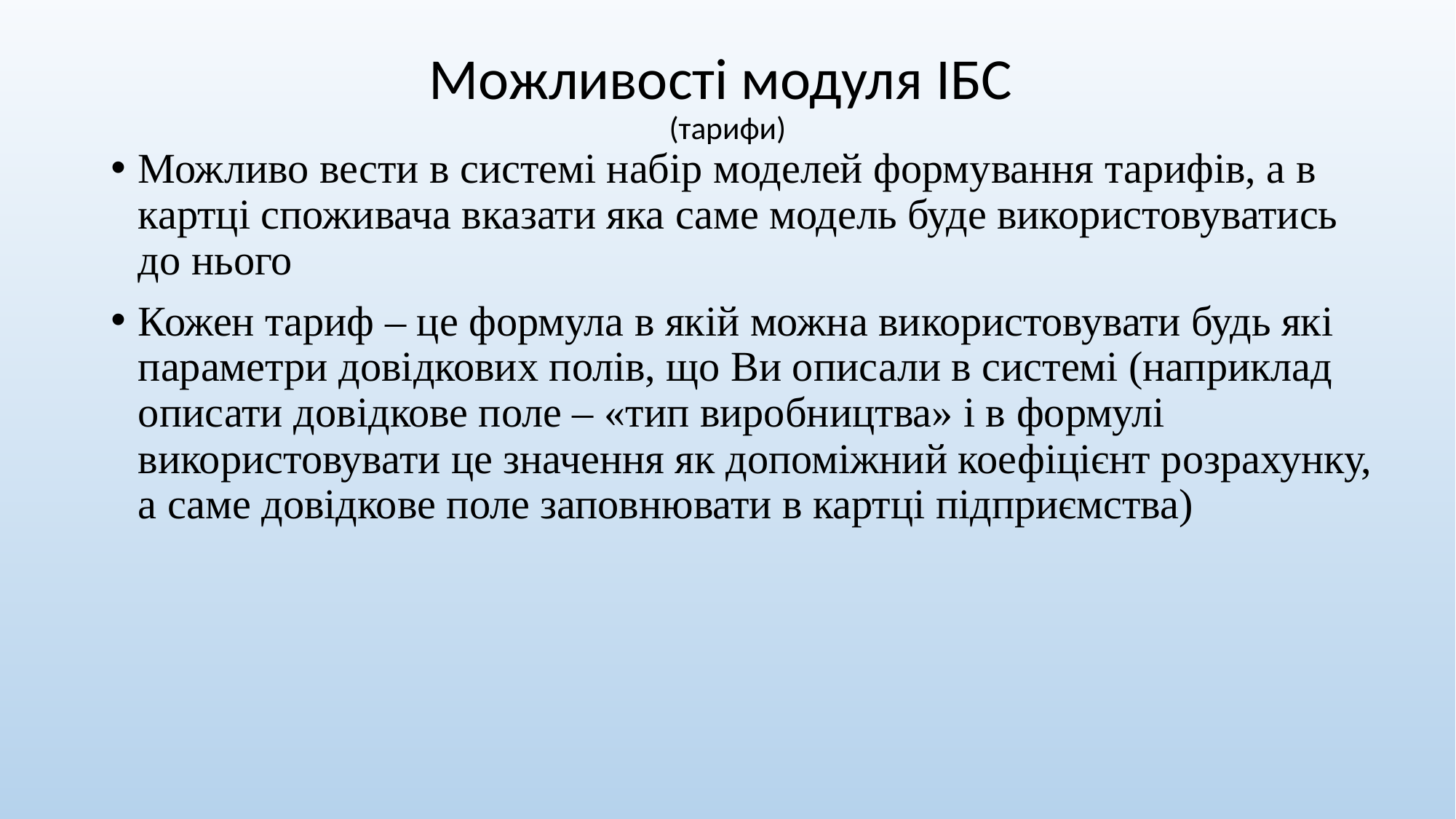

# Можливості модуля ІБС (тарифи)
Можливо вести в системі набір моделей формування тарифів, а в картці споживача вказати яка саме модель буде використовуватись до нього
Кожен тариф – це формула в якій можна використовувати будь які параметри довідкових полів, що Ви описали в системі (наприклад описати довідкове поле – «тип виробництва» і в формулі використовувати це значення як допоміжний коефіцієнт розрахунку, а саме довідкове поле заповнювати в картці підприємства)